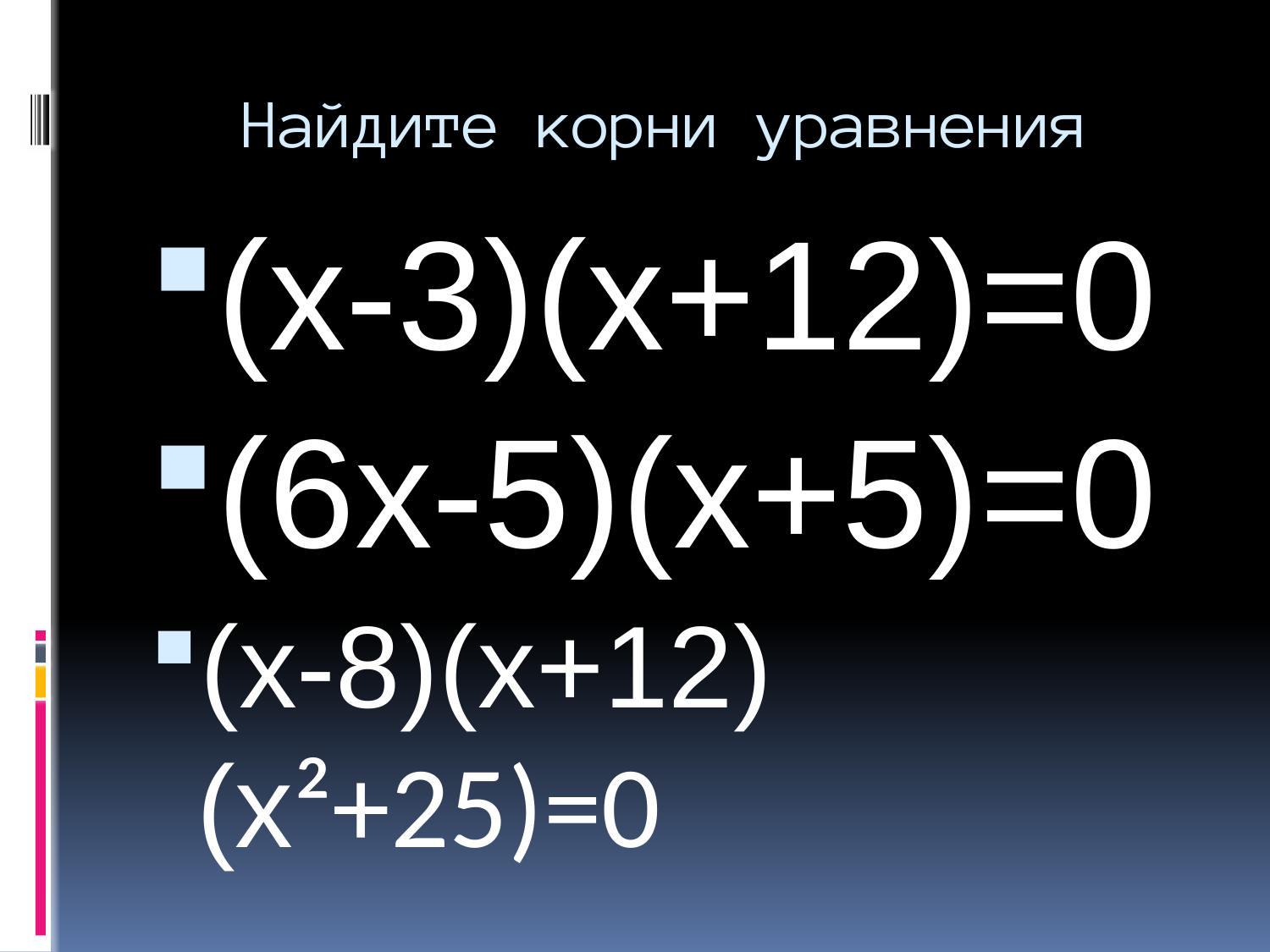

# Найдите корни уравнения
(х-3)(х+12)=0
(6х-5)(х+5)=0
(х-8)(х+12)(х²+25)=0